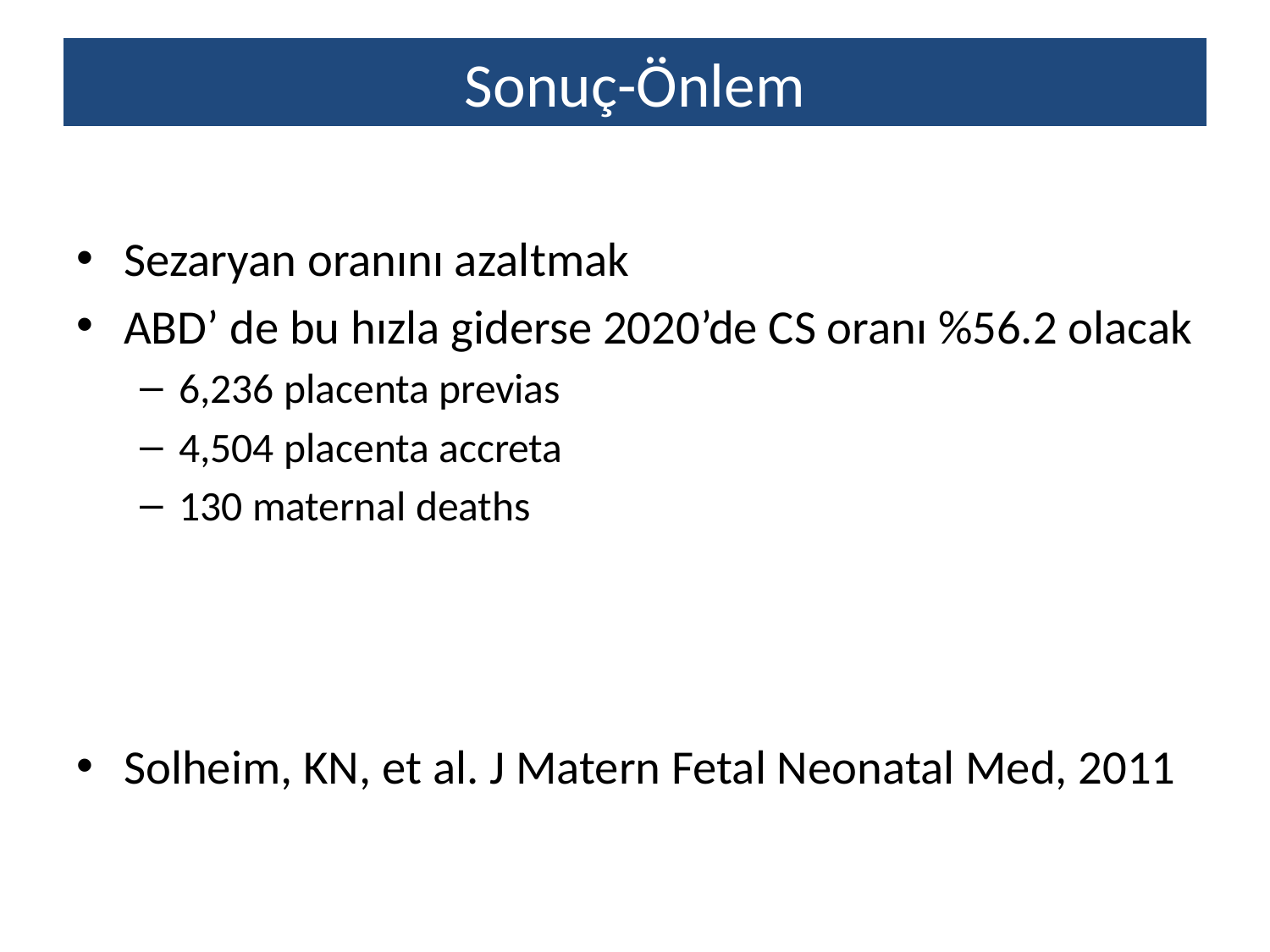

# Sonuç-Önlem
Sezaryan oranını azaltmak
ABD’ de bu hızla giderse 2020’de CS oranı %56.2 olacak
6,236 placenta previas
4,504 placenta accreta
130 maternal deaths

Solheim, KN, et al. J Matern Fetal Neonatal Med, 2011